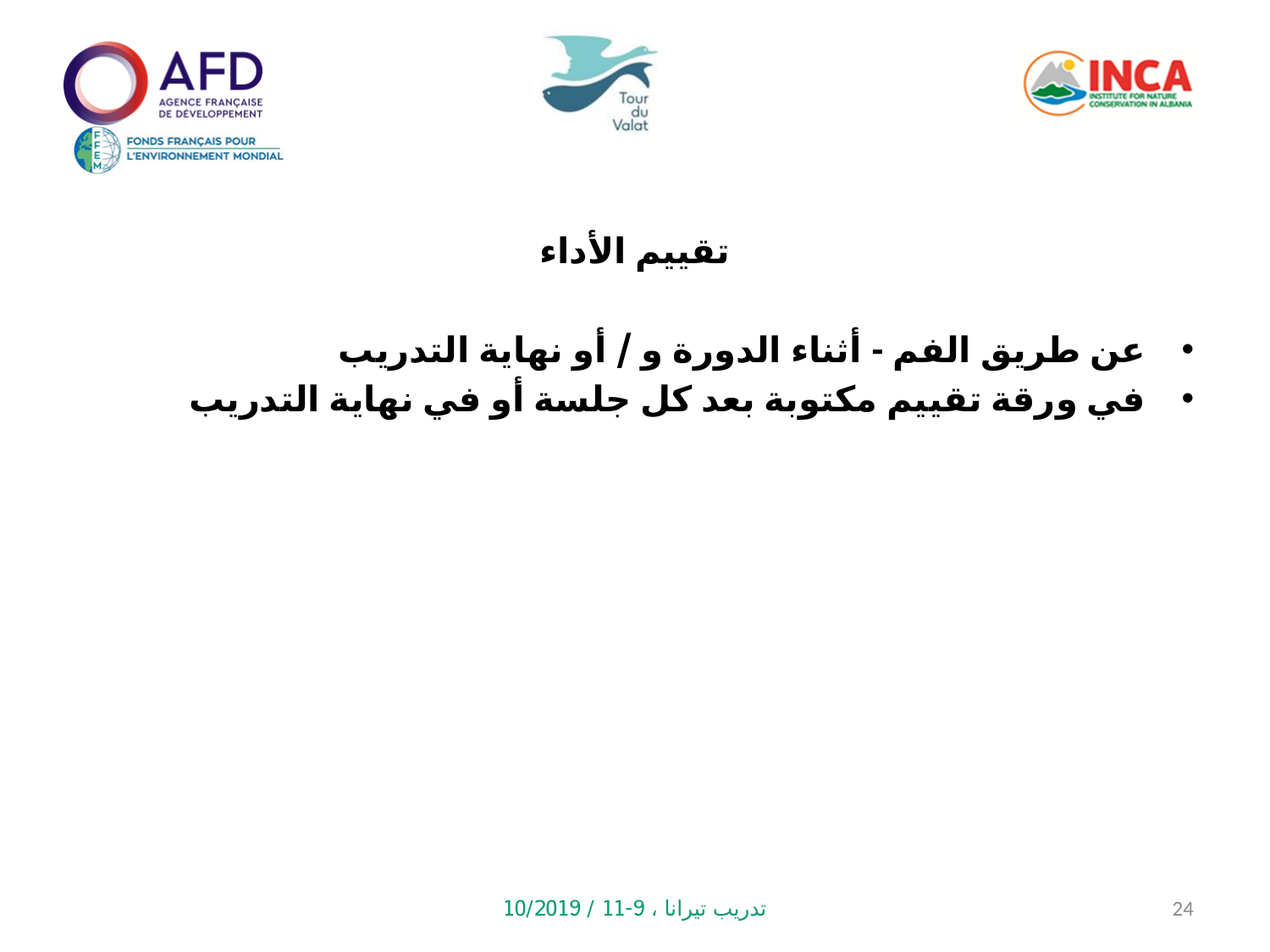

تقييم الأداء

عن طريق الفم - أثناء الدورة و / أو نهاية التدريب
في ورقة تقييم مكتوبة بعد كل جلسة أو في نهاية التدريب
تدريب تيرانا ، 9-11 / 10/2019
24